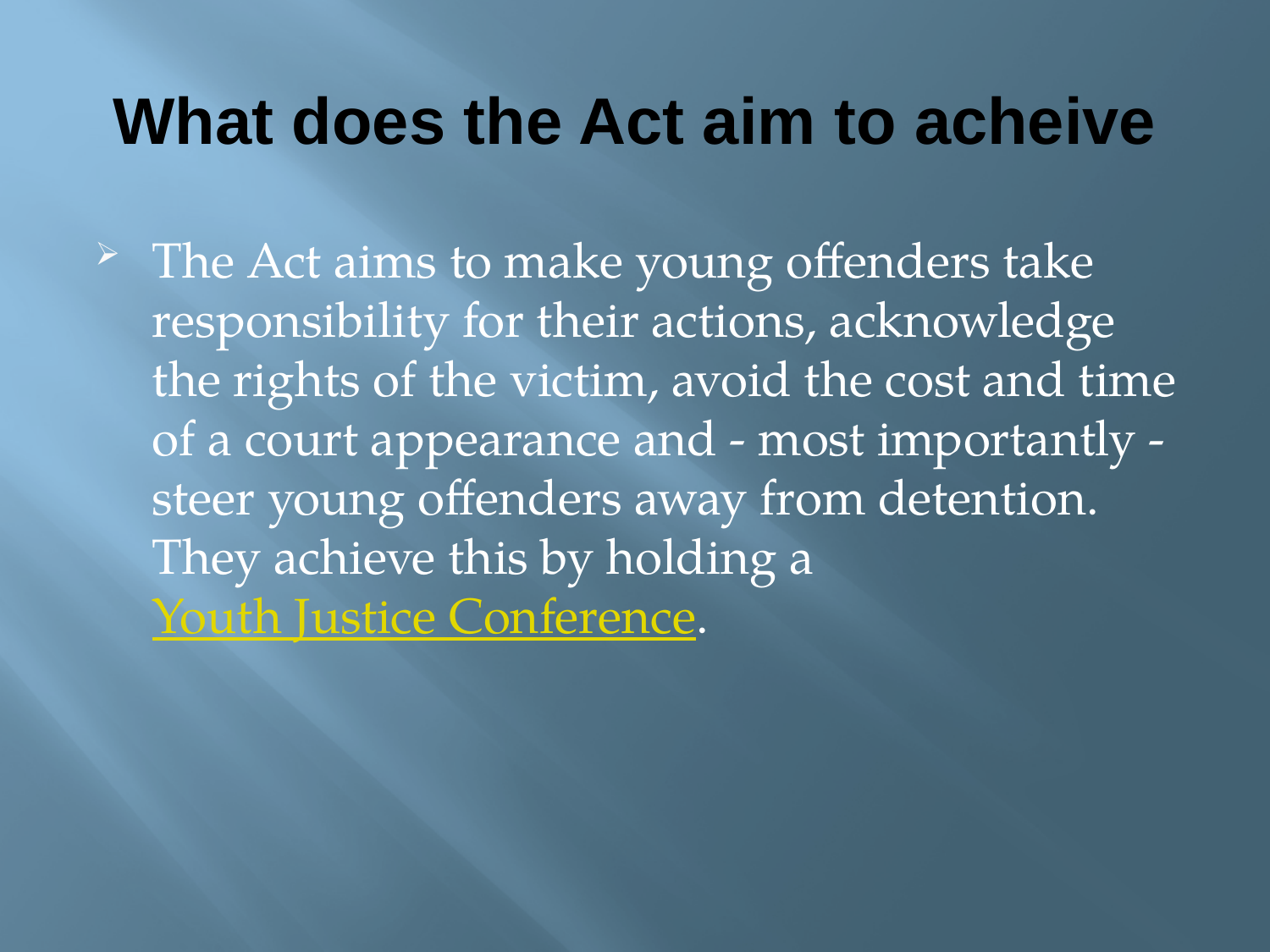

# What does the Act aim to acheive
The Act aims to make young offenders take responsibility for their actions, acknowledge the rights of the victim, avoid the cost and time of a court appearance and - most importantly - steer young offenders away from detention. They achieve this by holding a Youth Justice Conference.